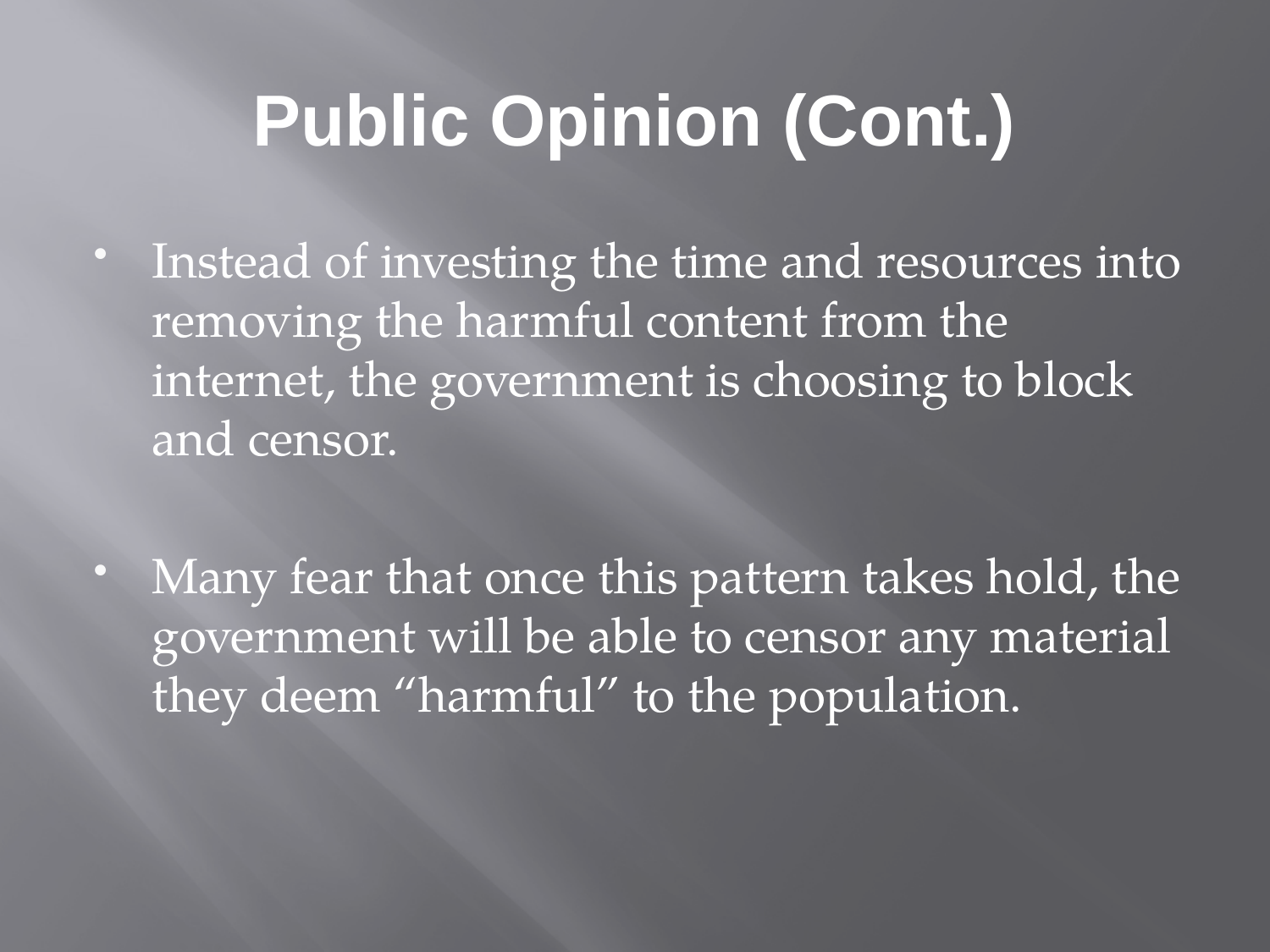

# Public Opinion (Cont.)
Instead of investing the time and resources into removing the harmful content from the internet, the government is choosing to block and censor.

Many fear that once this pattern takes hold, the government will be able to censor any material they deem “harmful” to the population.